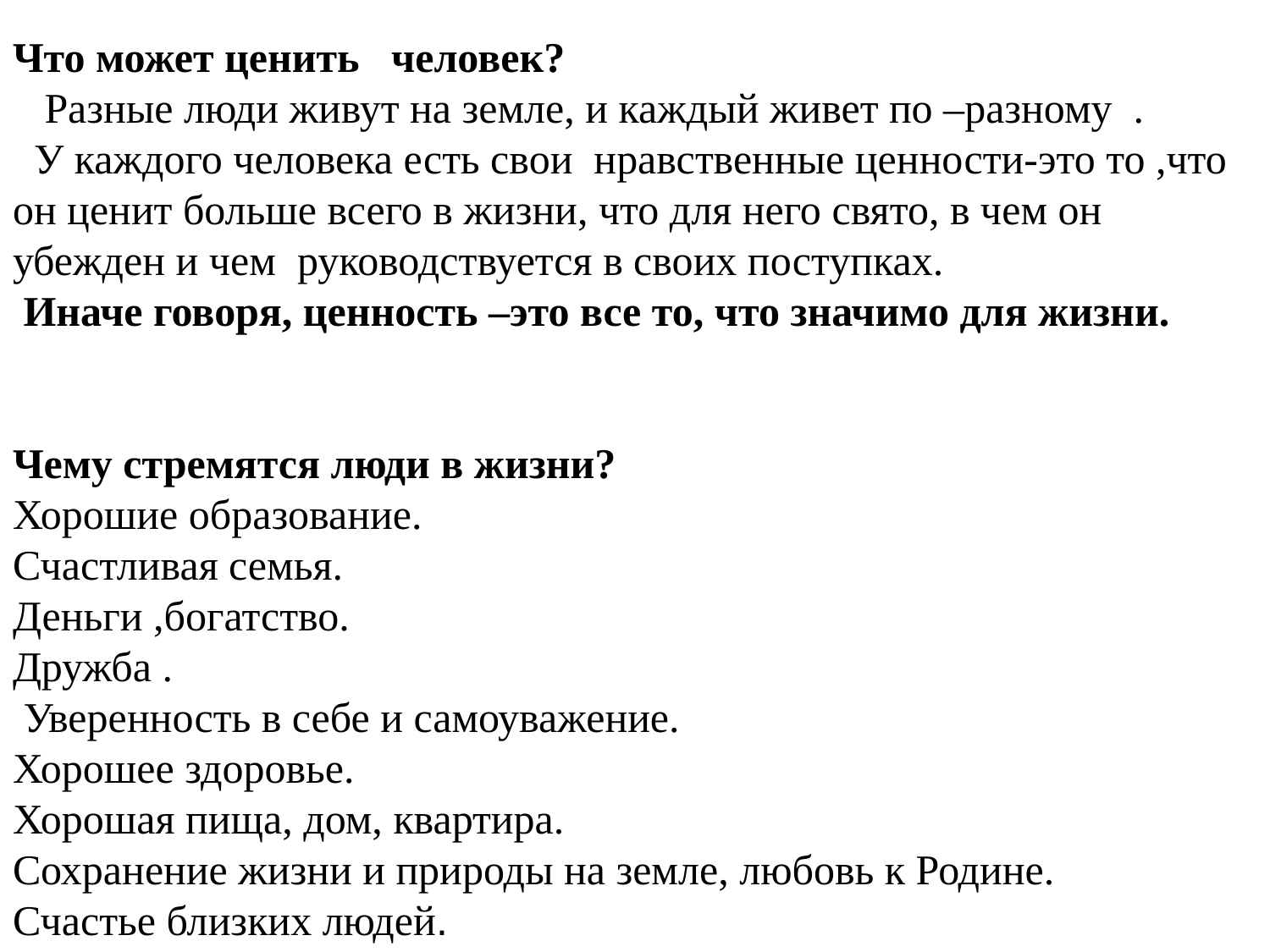

# Что может ценить   человек? Разные люди живут на земле, и каждый живет по –разному  . У каждого человека есть свои  нравственные ценности-это то ,что   он ценит больше всего в жизни, что для него свято, в чем он убежден и чем  руководствуется в своих поступках. Иначе говоря, ценность –это все то, что значимо для жизни. Чему стремятся люди в жизни? Хорошие образование. Счастливая семья. Деньги ,богатство. Дружба . Уверенность в себе и самоуважение. Хорошее здоровье. Хорошая пища, дом, квартира. Сохранение жизни и природы на земле, любовь к Родине. Счастье близких людей.